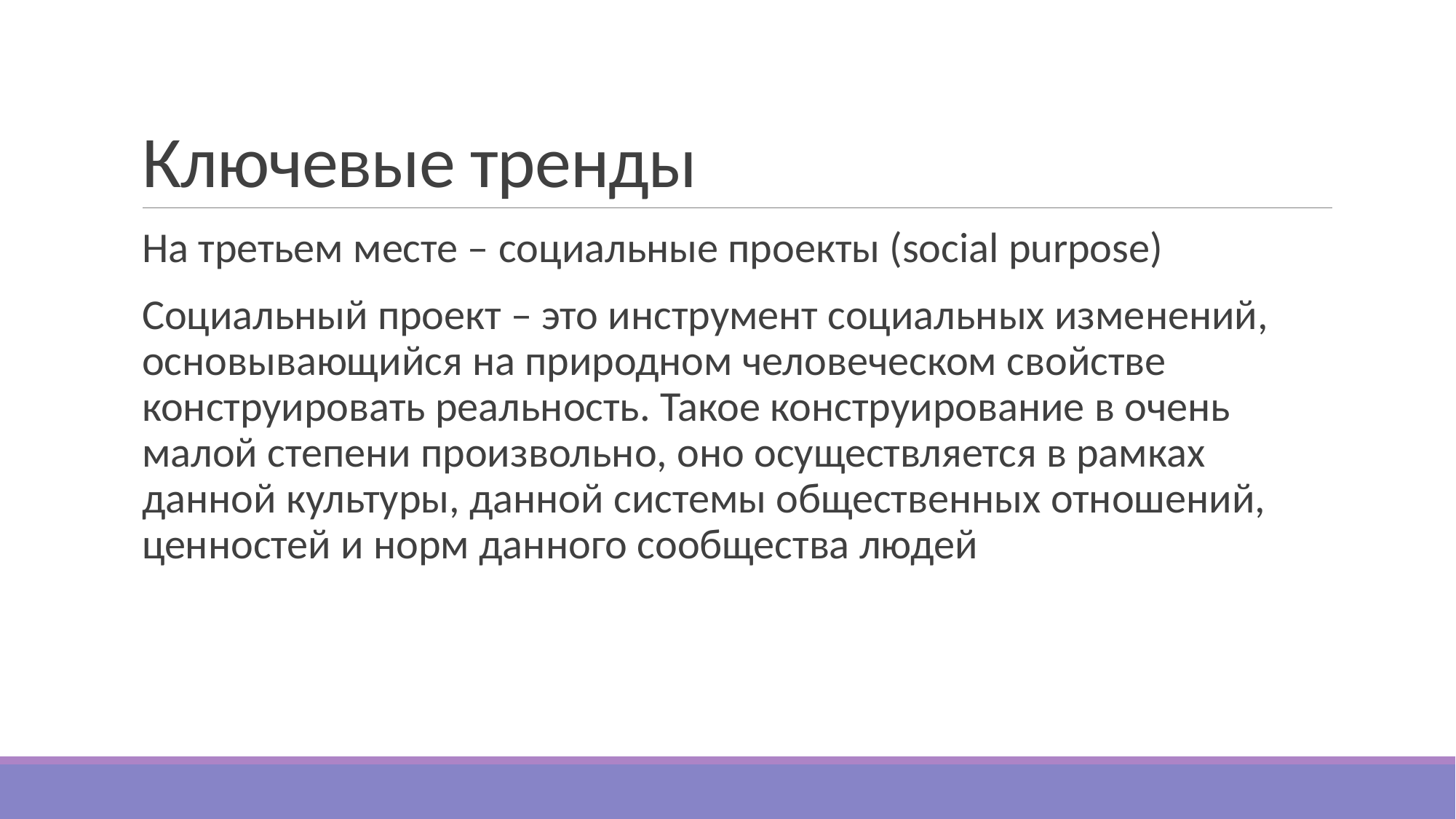

# Ключевые тренды
На третьем месте – социальные проекты (social purpose)
Социальный проект – это инструмент социальных изменений, основывающийся на природном человеческом свойстве конструировать реальность. Такое конструирование в очень малой степени произвольно, оно осуществляется в рамках данной культуры, данной системы общественных отношений, ценностей и норм данного сообщества людей